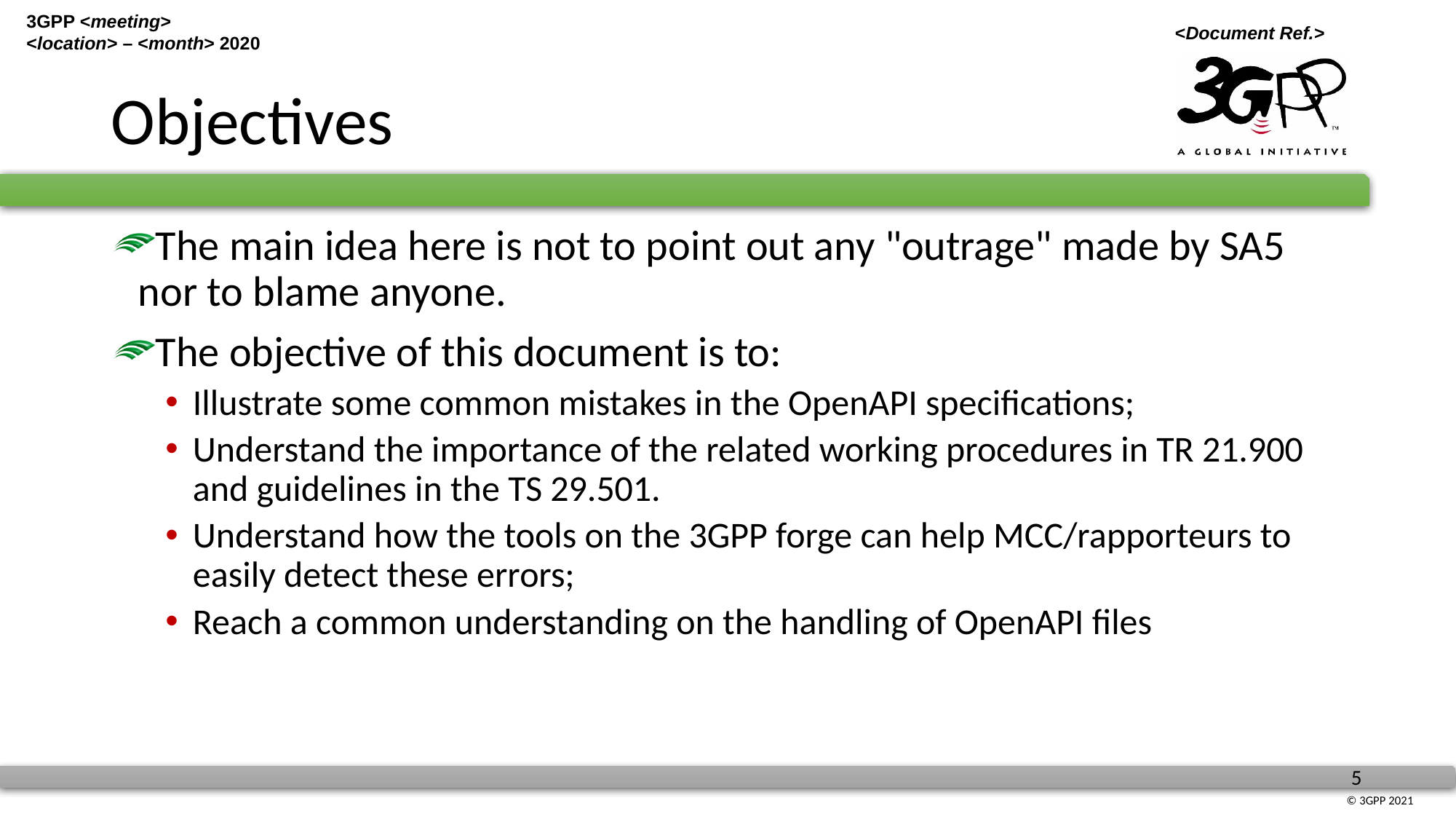

# Objectives
The main idea here is not to point out any "outrage" made by SA5 nor to blame anyone.
The objective of this document is to:
Illustrate some common mistakes in the OpenAPI specifications;
Understand the importance of the related working procedures in TR 21.900 and guidelines in the TS 29.501.
Understand how the tools on the 3GPP forge can help MCC/rapporteurs to easily detect these errors;
Reach a common understanding on the handling of OpenAPI files